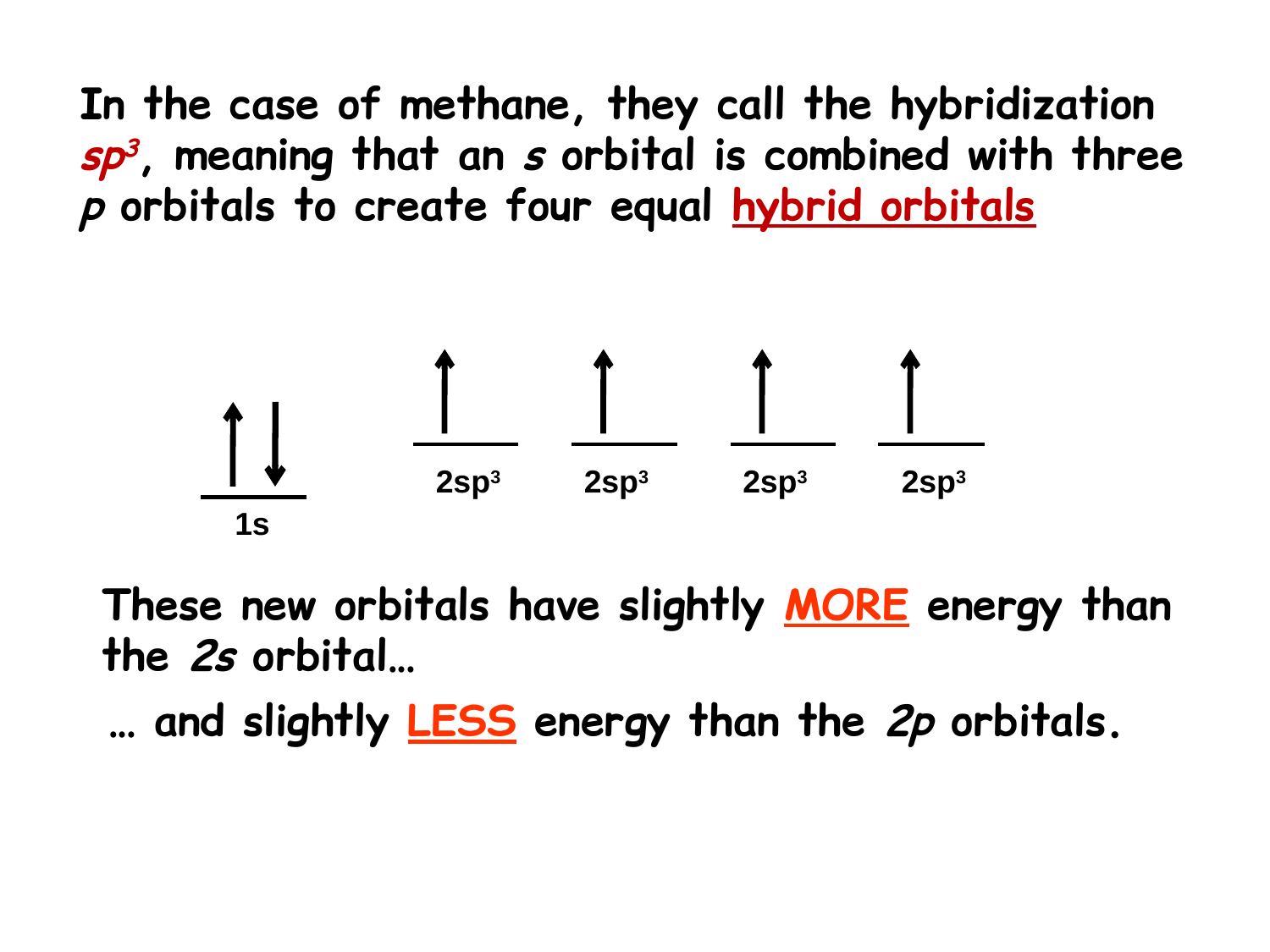

In the case of methane, they call the hybridization
sp3, meaning that an s orbital is combined with three
p orbitals to create four equal hybrid orbitals.
2sp3
2sp3
2sp3
2sp3
1s
These new orbitals have slightly MORE energy than
the 2s orbital…
… and slightly LESS energy than the 2p orbitals.